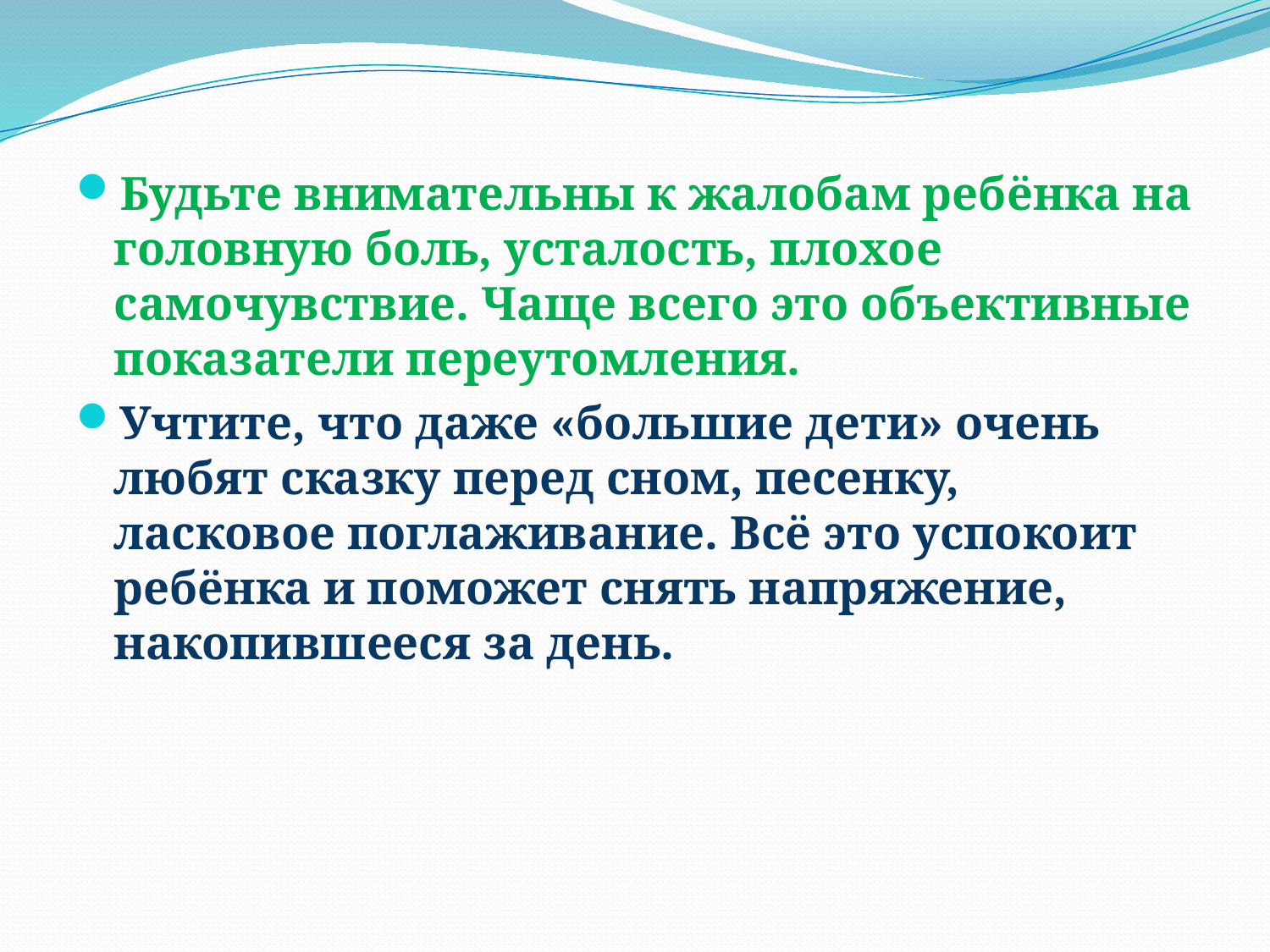

#
Будьте внимательны к жалобам ребёнка на головную боль, усталость, плохое самочувствие. Чаще всего это объективные показатели переутомления.
Учтите, что даже «большие дети» очень любят сказку перед сном, песенку, ласковое поглаживание. Всё это успокоит ребёнка и поможет снять напряжение, накопившееся за день.